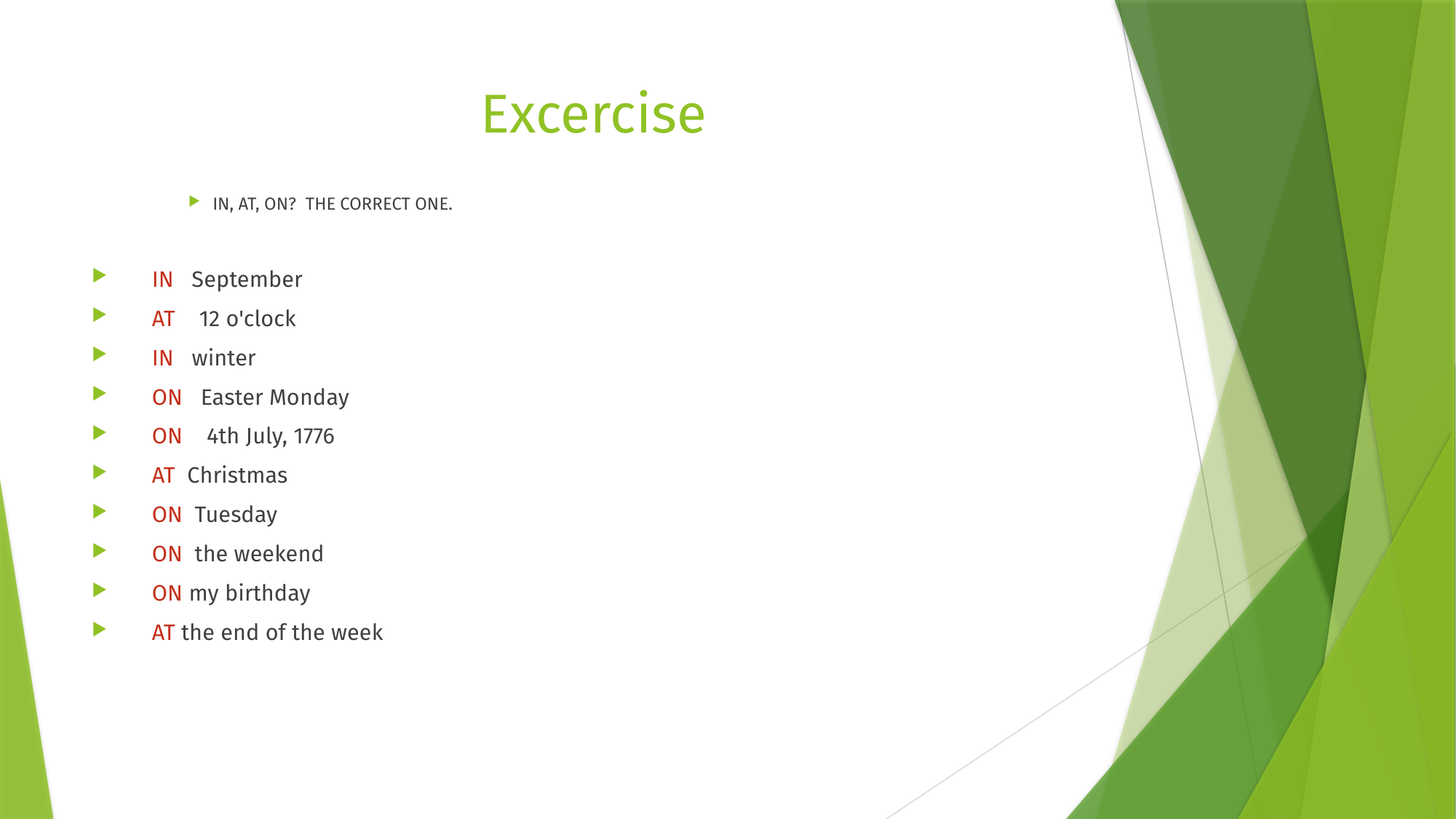

# Excercise

IN, AT, ON?  THE CORRECT ONE.

    IN   September
    AT    12 o'clock
    IN   winter
    ON   Easter Monday
    ON    4th July, 1776
    AT  Christmas
    ON  Tuesday
    ON  the weekend
    ON my birthday
    AT the end of the week